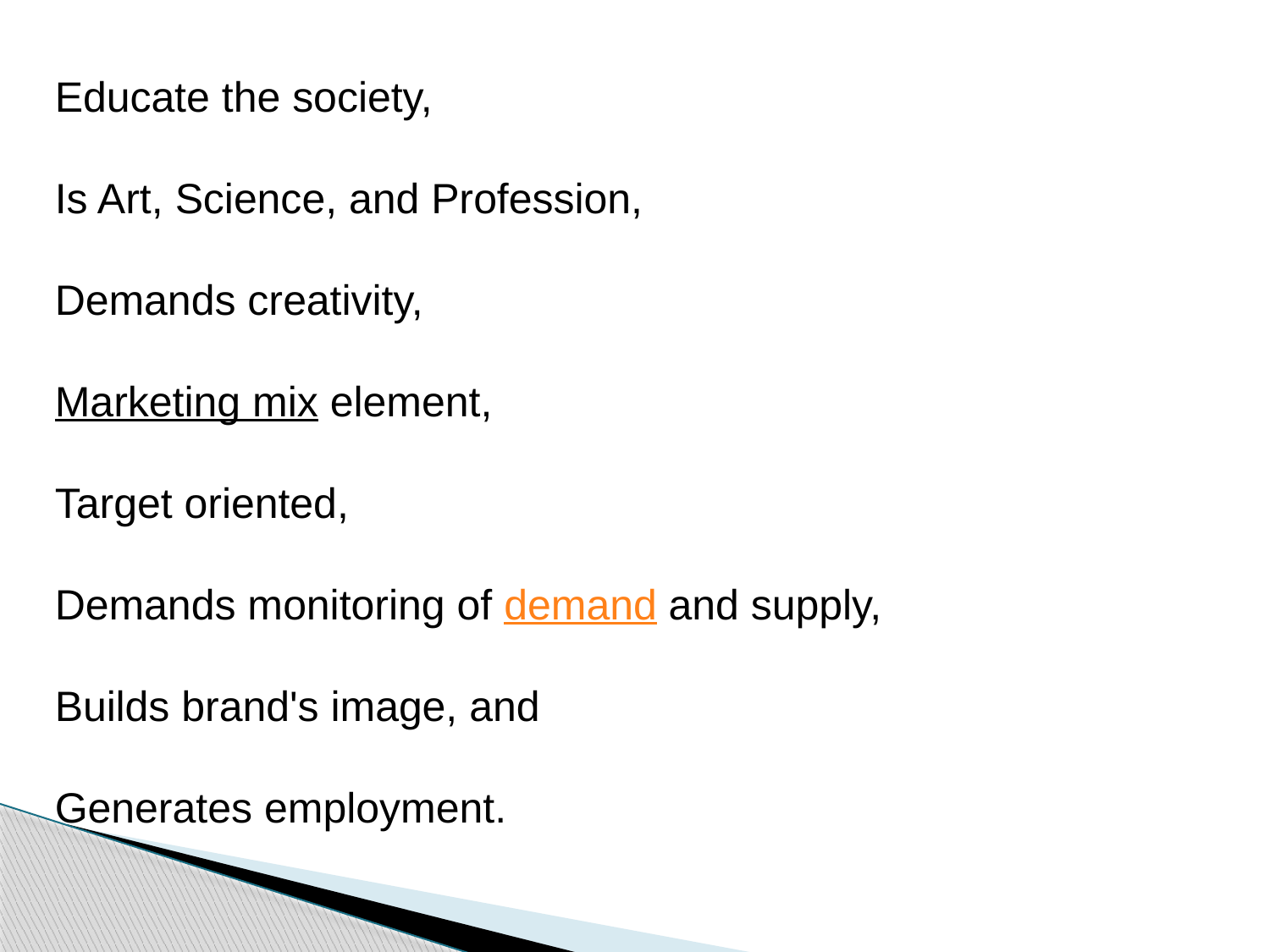

Educate the society,

Is Art, Science, and Profession,

Demands creativity,

Marketing mix element,

Target oriented,

Demands monitoring of demand and supply,

Builds brand's image, and

Generates employment.